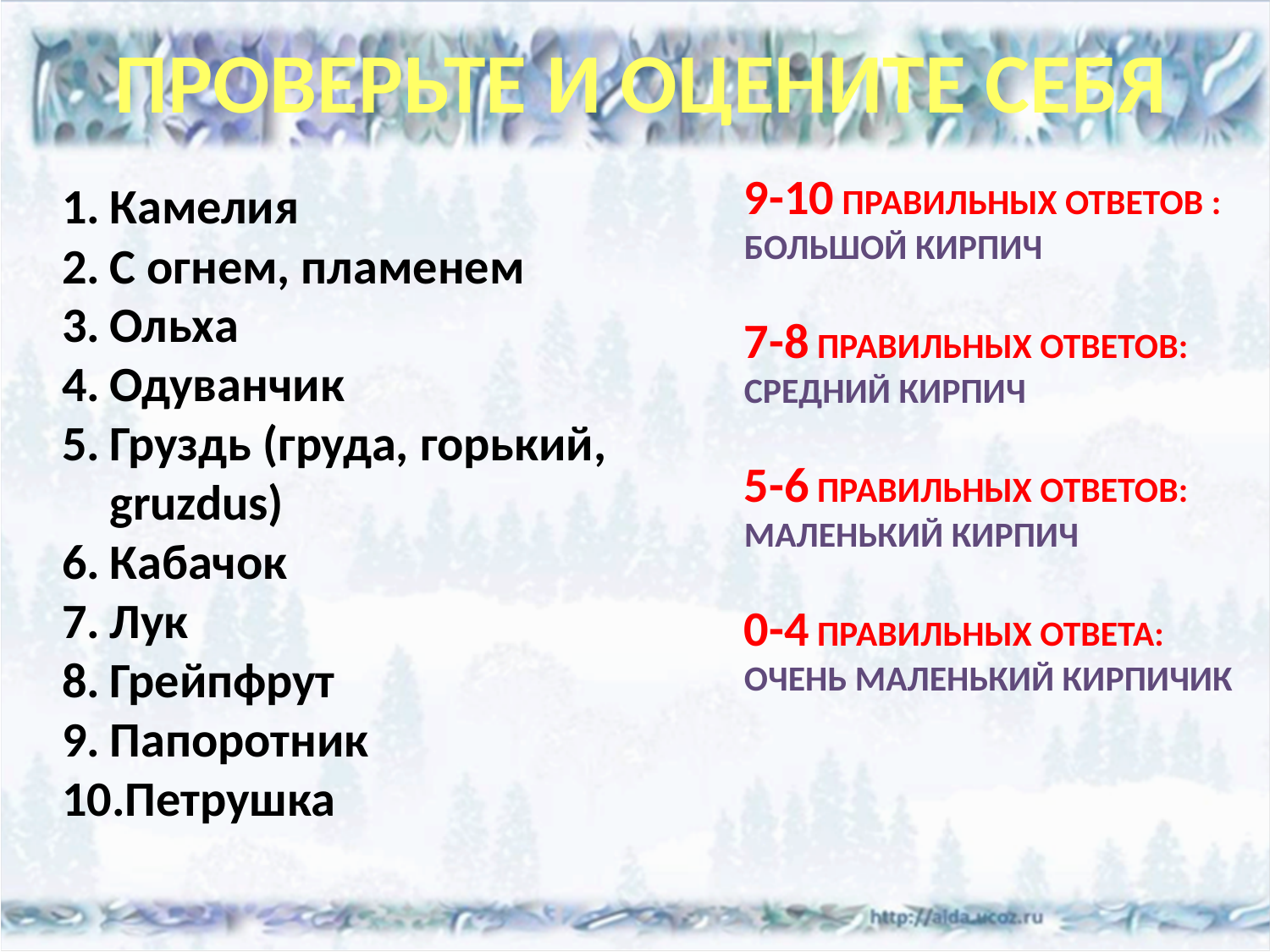

# ПРОВЕРЬТЕ И ОЦЕНИТЕ СЕБЯ
9-10 ПРАВИЛЬНЫХ ОТВЕТОВ :
БОЛЬШОЙ КИРПИЧ

7-8 ПРАВИЛЬНЫХ ОТВЕТОВ:
СРЕДНИЙ КИРПИЧ

5-6 ПРАВИЛЬНЫХ ОТВЕТОВ:
МАЛЕНЬКИЙ КИРПИЧ

0-4 ПРАВИЛЬНЫХ ОТВЕТА:
ОЧЕНЬ МАЛЕНЬКИЙ КИРПИЧИК
Камелия
С огнем, пламенем
Ольха
Одуванчик
Груздь (груда, горький, gruzdus)
Кабачок
Лук
Грейпфрут
Папоротник
Петрушка